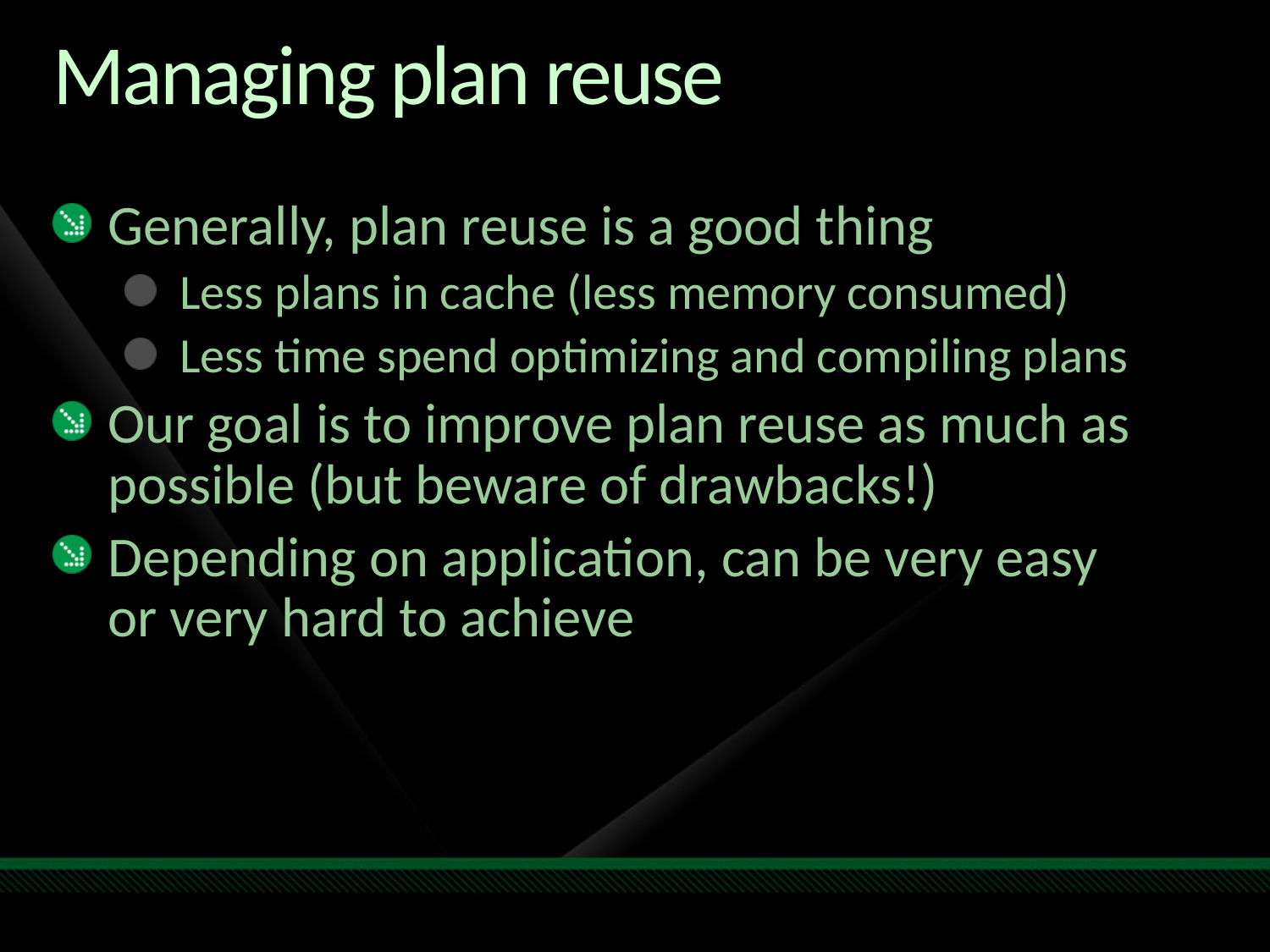

# Managing plan reuse
Generally, plan reuse is a good thing
Less plans in cache (less memory consumed)
Less time spend optimizing and compiling plans
Our goal is to improve plan reuse as much as possible (but beware of drawbacks!)
Depending on application, can be very easy
or very hard to achieve